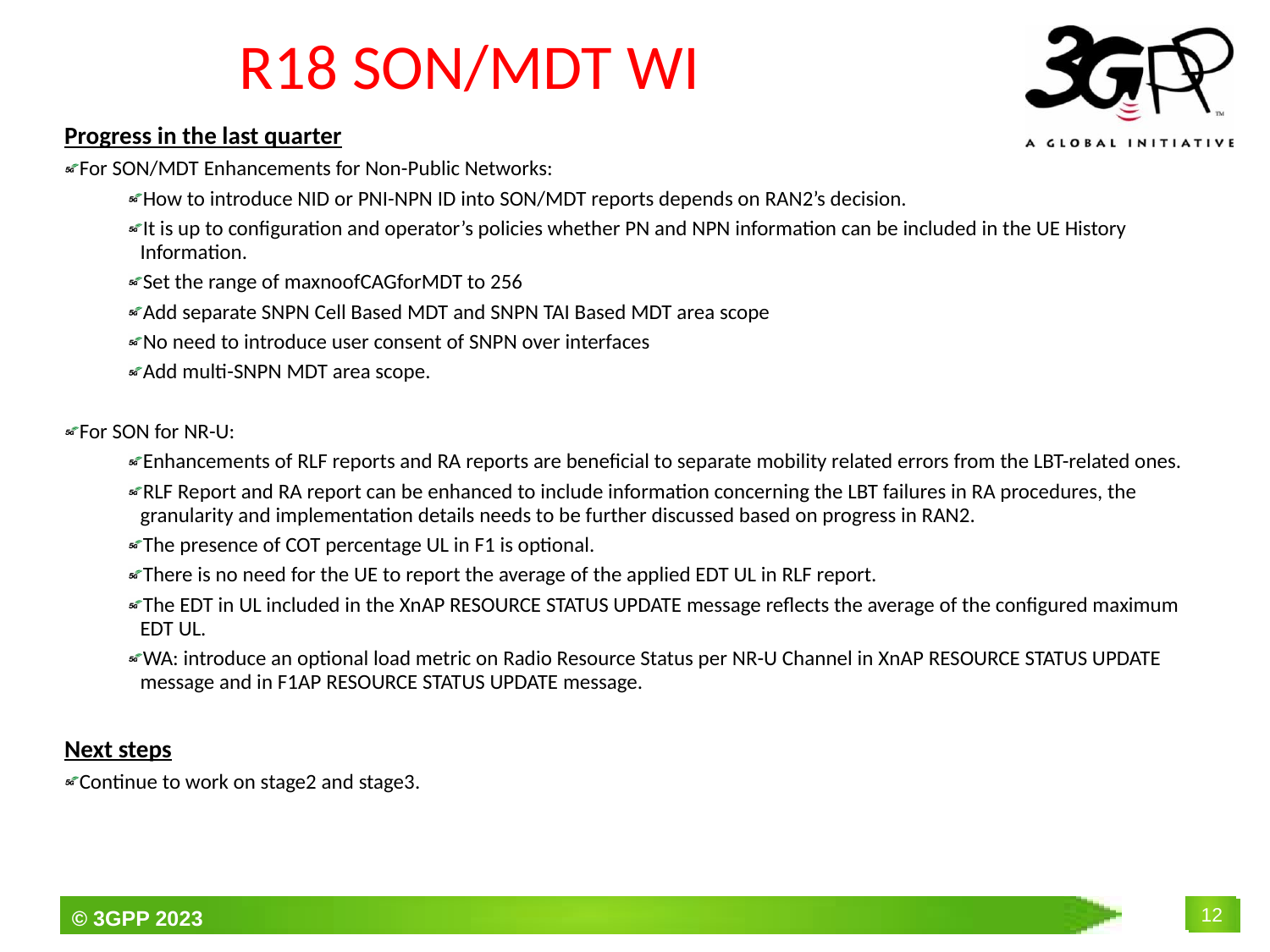

# R18 SON/MDT WI
Progress in the last quarter
For SON/MDT Enhancements for Non-Public Networks:
How to introduce NID or PNI-NPN ID into SON/MDT reports depends on RAN2’s decision.
It is up to configuration and operator’s policies whether PN and NPN information can be included in the UE History Information.
Set the range of maxnoofCAGforMDT to 256
Add separate SNPN Cell Based MDT and SNPN TAI Based MDT area scope
No need to introduce user consent of SNPN over interfaces
Add multi-SNPN MDT area scope.

For SON for NR-U:
Enhancements of RLF reports and RA reports are beneficial to separate mobility related errors from the LBT-related ones.
RLF Report and RA report can be enhanced to include information concerning the LBT failures in RA procedures, the granularity and implementation details needs to be further discussed based on progress in RAN2.
The presence of COT percentage UL in F1 is optional.
There is no need for the UE to report the average of the applied EDT UL in RLF report.
The EDT in UL included in the XnAP RESOURCE STATUS UPDATE message reflects the average of the configured maximum EDT UL.
WA: introduce an optional load metric on Radio Resource Status per NR-U Channel in XnAP RESOURCE STATUS UPDATE message and in F1AP RESOURCE STATUS UPDATE message.

Next steps
Continue to work on stage2 and stage3.

12